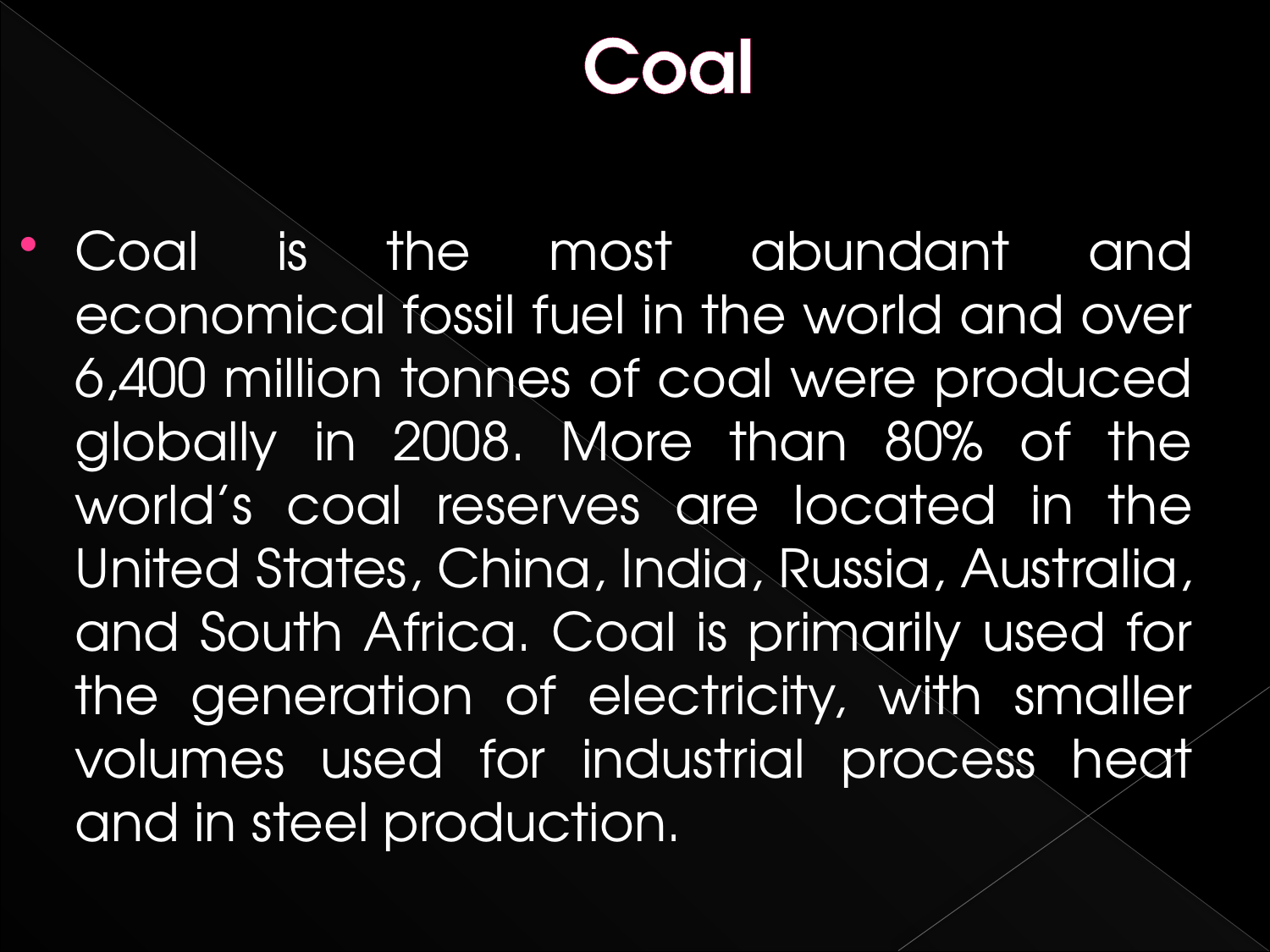

# Coal
Coal is the most abundant and economical fossil fuel in the world and over 6,400 million tonnes of coal were produced globally in 2008. More than 80% of the world’s coal reserves are located in the United States, China, India, Russia, Australia, and South Africa. Coal is primarily used for the generation of electricity, with smaller volumes used for industrial process heat and in steel production.